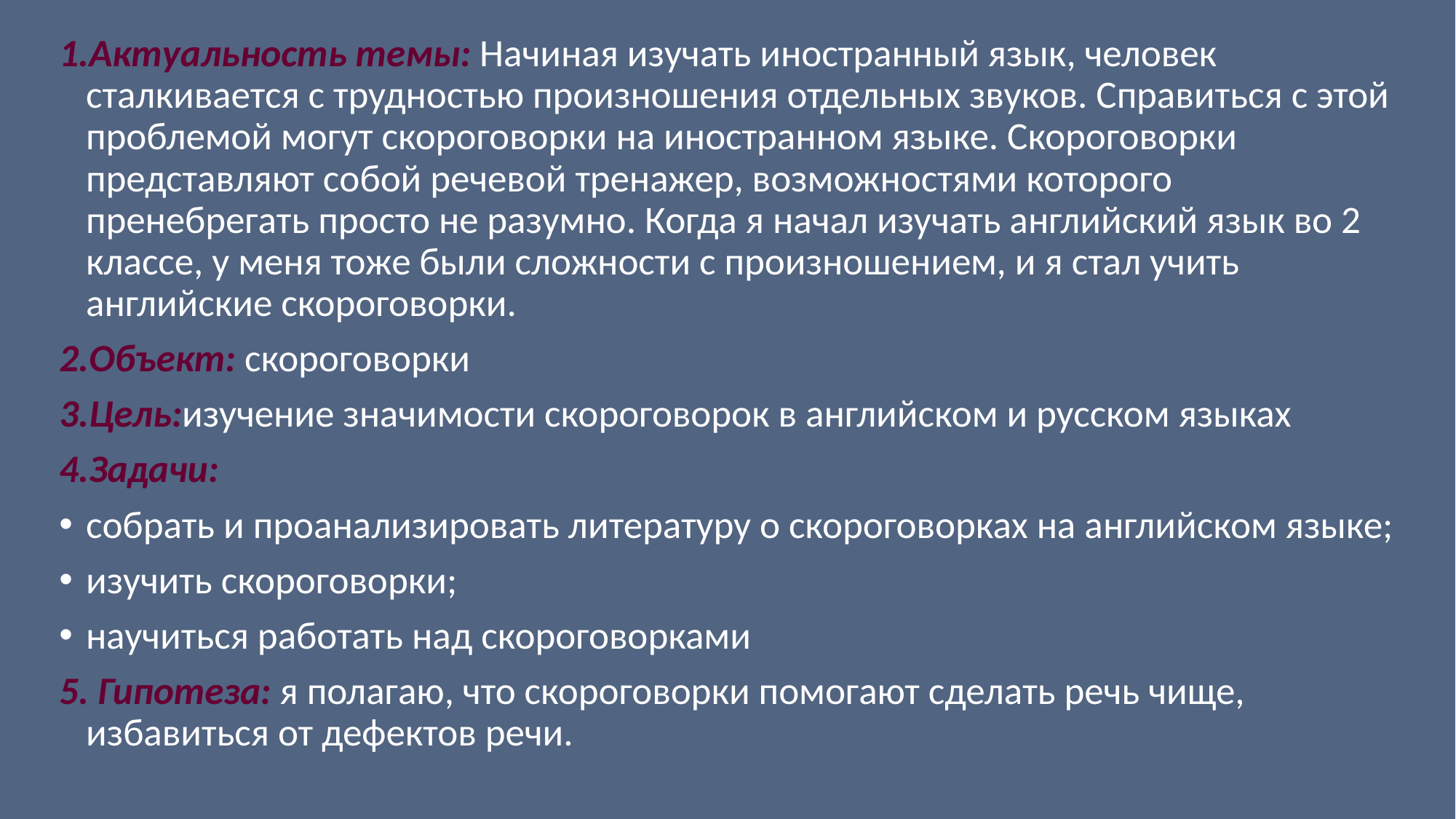

1.Актуальность темы: Начиная изучать иностранный язык, человек сталкивается с трудностью произношения отдельных звуков. Справиться с этой проблемой могут скороговорки на иностранном языке. Скороговорки представляют собой речевой тренажер, возможностями которого пренебрегать просто не разумно. Когда я начал изучать английский язык во 2 классе, у меня тоже были сложности с произношением, и я стал учить английские скороговорки.
2.Объект: скороговорки
3.Цель:изучение значимости скороговорок в английском и русском языках
4.Задачи:
собрать и проанализировать литературу о скороговорках на английском языке;
изучить скороговорки;
научиться работать над скороговорками
5. Гипотеза: я полагаю, что скороговорки помогают сделать речь чище, избавиться от дефектов речи.